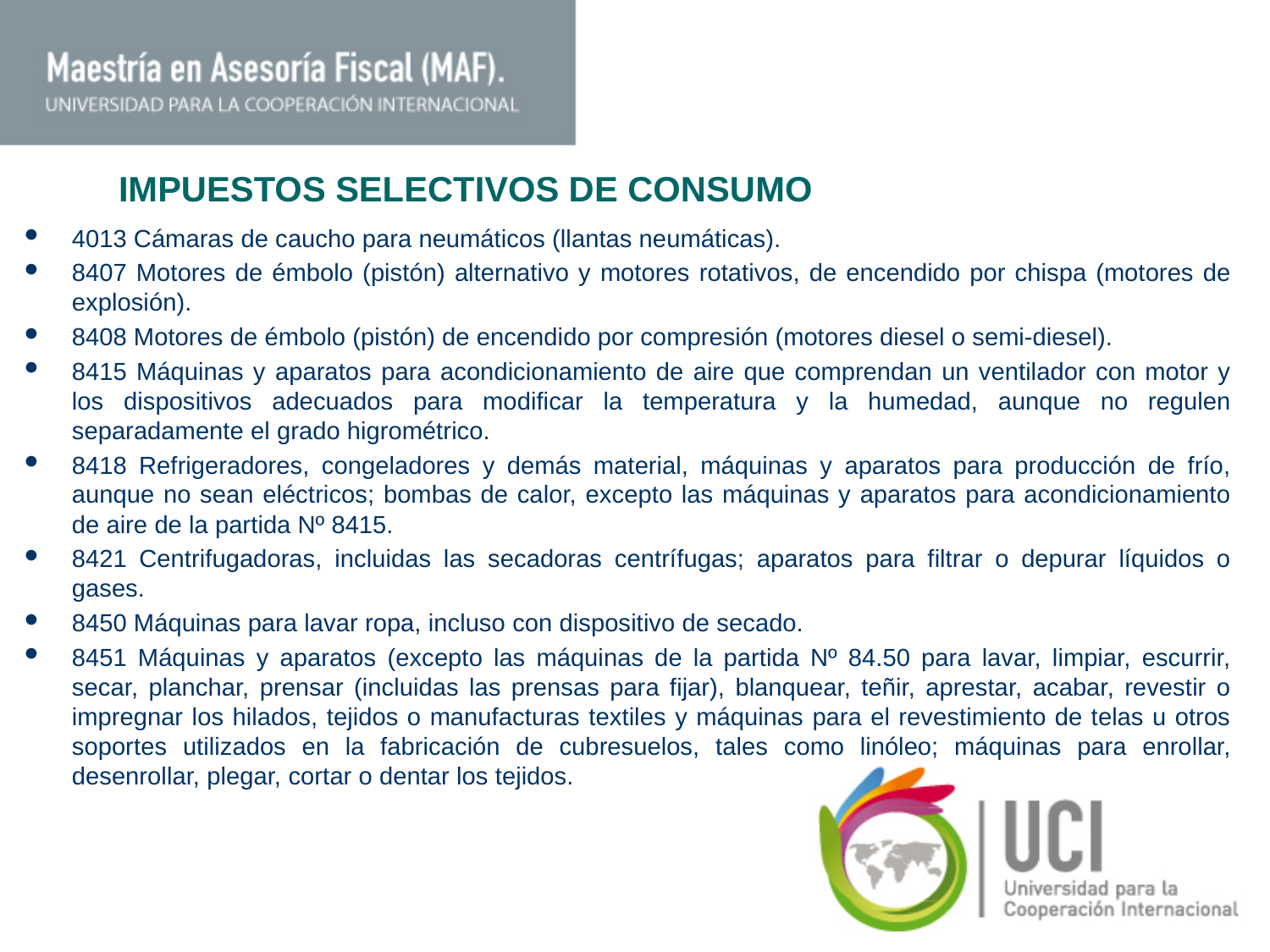

# IMPUESTOS SELECTIVOS DE CONSUMO
4013 Cámaras de caucho para neumáticos (llantas neumáticas).
8407 Motores de émbolo (pistón) alternativo y motores rotativos, de encendido por chispa (motores de explosión).
8408 Motores de émbolo (pistón) de encendido por compresión (motores diesel o semi-diesel).
8415 Máquinas y aparatos para acondicionamiento de aire que comprendan un ventilador con motor y los dispositivos adecuados para modificar la temperatura y la humedad, aunque no regulen separadamente el grado higrométrico.
8418 Refrigeradores, congeladores y demás material, máquinas y aparatos para producción de frío, aunque no sean eléctricos; bombas de calor, excepto las máquinas y aparatos para acondicionamiento de aire de la partida Nº 8415.
8421 Centrifugadoras, incluidas las secadoras centrífugas; aparatos para filtrar o depurar líquidos o gases.
8450 Máquinas para lavar ropa, incluso con dispositivo de secado.
8451 Máquinas y aparatos (excepto las máquinas de la partida Nº 84.50 para lavar, limpiar, escurrir, secar, planchar, prensar (incluidas las prensas para fijar), blanquear, teñir, aprestar, acabar, revestir o impregnar los hilados, tejidos o manufacturas textiles y máquinas para el revestimiento de telas u otros soportes utilizados en la fabricación de cubresuelos, tales como linóleo; máquinas para enrollar, desenrollar, plegar, cortar o dentar los tejidos.
15